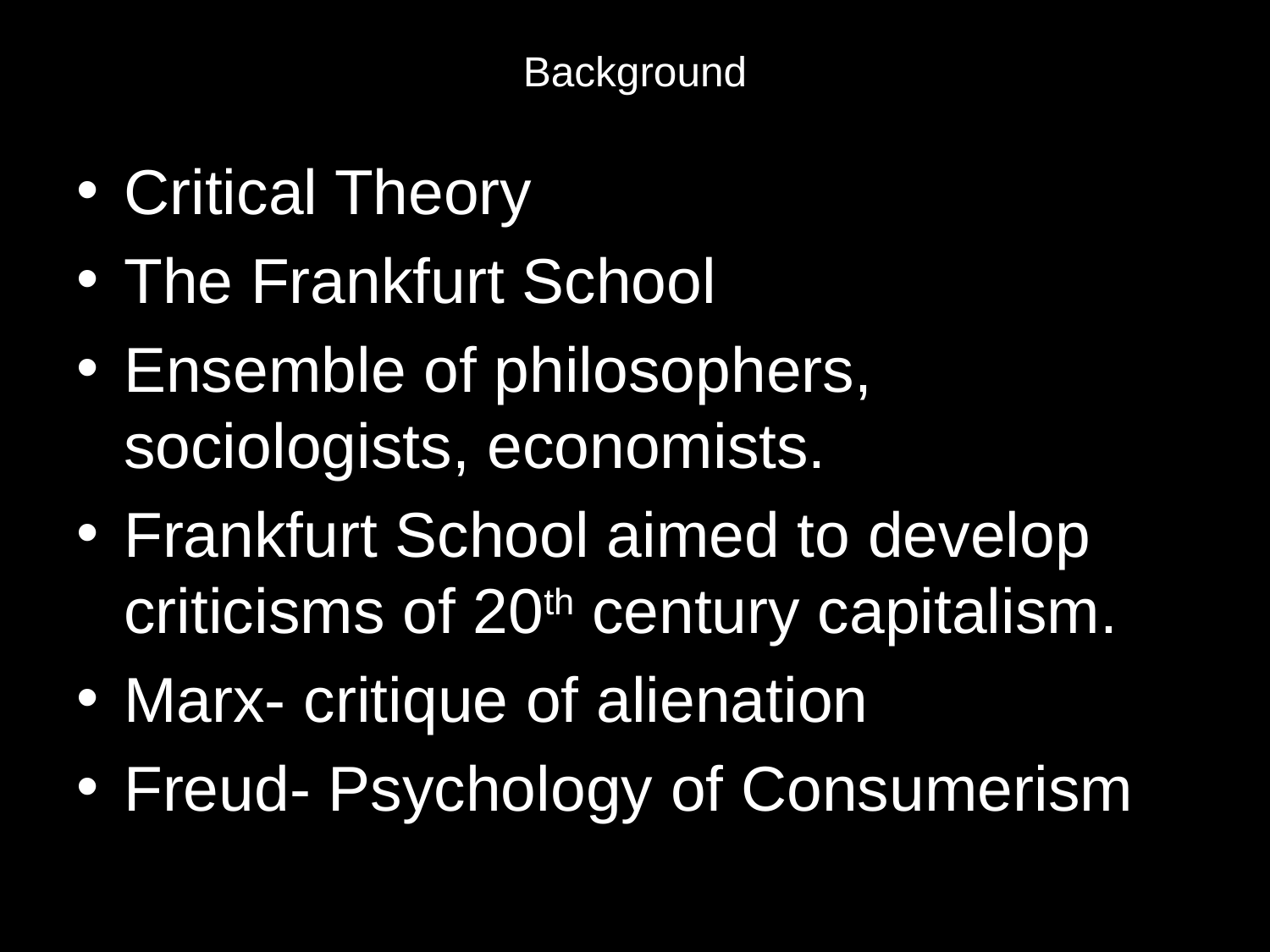

# Background
Critical Theory
The Frankfurt School
Ensemble of philosophers, sociologists, economists.
Frankfurt School aimed to develop criticisms of 20th century capitalism.
Marx- critique of alienation
Freud- Psychology of Consumerism